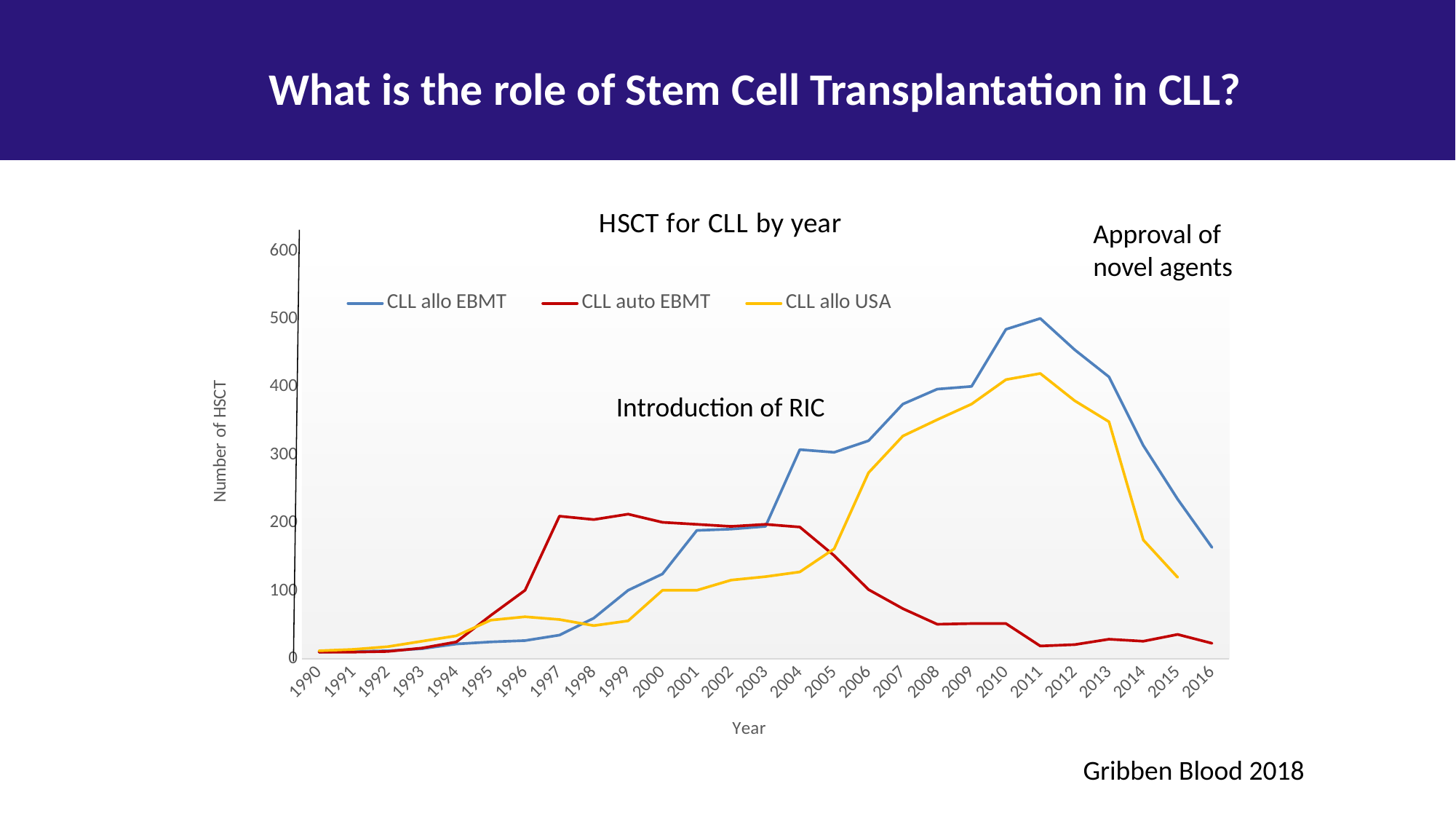

What is the role of Stem Cell Transplantation in CLL?

### Chart: HSCT for CLL by year

| Category | CLL allo EBMT | CLL auto EBMT | CLL allo USA |
|---|---|---|---|
| 1990.0 | 10.0 | 10.0 | 12.0 |
| 1991.0 | 11.0 | 10.0 | 14.0 |
| 1992.0 | 12.0 | 11.0 | 18.0 |
| 1993.0 | 15.0 | 16.0 | 26.0 |
| 1994.0 | 22.0 | 25.0 | 34.0 |
| 1995.0 | 25.0 | 64.0 | 57.0 |
| 1996.0 | 27.0 | 101.0 | 62.0 |
| 1997.0 | 35.0 | 210.0 | 58.0 |
| 1998.0 | 60.0 | 205.0 | 49.0 |
| 1999.0 | 101.0 | 213.0 | 56.0 |
| 2000.0 | 125.0 | 201.0 | 101.0 |
| 2001.0 | 189.0 | 198.0 | 101.0 |
| 2002.0 | 191.0 | 195.0 | 116.0 |
| 2003.0 | 195.0 | 198.0 | 121.0 |
| 2004.0 | 308.0 | 194.0 | 128.0 |
| 2005.0 | 304.0 | 152.0 | 162.0 |
| 2006.0 | 321.0 | 102.0 | 274.0 |
| 2007.0 | 375.0 | 74.0 | 328.0 |
| 2008.0 | 397.0 | 51.0 | 352.0 |
| 2009.0 | 401.0 | 52.0 | 375.0 |
| 2010.0 | 485.0 | 52.0 | 411.0 |
| 2011.0 | 501.0 | 19.0 | 420.0 |
| 2012.0 | 455.0 | 21.0 | 380.0 |
| 2013.0 | 415.0 | 29.0 | 349.0 |
| 2014.0 | 314.0 | 26.0 | 175.0 |
| 2015.0 | 235.0 | 36.0 | 120.0 |
| 2016.0 | 164.0 | 23.0 | None |

### Chart: HSCT for CLL by year

| Category | CLL allo EBMT | CLL auto EBMT | CLL allo USA |
|---|---|---|---|
| 1990.0 | 10.0 | 10.0 | 12.0 |
| 1991.0 | 11.0 | 10.0 | 14.0 |
| 1992.0 | 12.0 | 11.0 | 18.0 |
| 1993.0 | 15.0 | 16.0 | 26.0 |
| 1994.0 | 22.0 | 25.0 | 34.0 |
| 1995.0 | 25.0 | 64.0 | 57.0 |
| 1996.0 | 27.0 | 101.0 | 62.0 |
| 1997.0 | 35.0 | 210.0 | 58.0 |
| 1998.0 | 60.0 | 205.0 | 49.0 |
| 1999.0 | 101.0 | 213.0 | 56.0 |
| 2000.0 | 125.0 | 201.0 | 101.0 |
| 2001.0 | 189.0 | 198.0 | 101.0 |
| 2002.0 | 191.0 | 195.0 | 116.0 |
| 2003.0 | 195.0 | 198.0 | 121.0 |
| 2004.0 | 308.0 | 194.0 | 128.0 |
| 2005.0 | 304.0 | 152.0 | 162.0 |
| 2006.0 | 321.0 | 102.0 | 274.0 |
| 2007.0 | 375.0 | 74.0 | 328.0 |
| 2008.0 | 397.0 | 51.0 | 352.0 |
| 2009.0 | 401.0 | 52.0 | 375.0 |
| 2010.0 | 485.0 | 52.0 | 411.0 |
| 2011.0 | 501.0 | 19.0 | 420.0 |
| 2012.0 | 455.0 | 21.0 | 380.0 |
| 2013.0 | 415.0 | 29.0 | 349.0 |
| 2014.0 | 314.0 | 26.0 | 175.0 |
| 2015.0 | 235.0 | 36.0 | 120.0 |
| 2016.0 | 164.0 | 23.0 | None |
Approval of novel agents
Introduction of RIC
Gribben Blood 2018